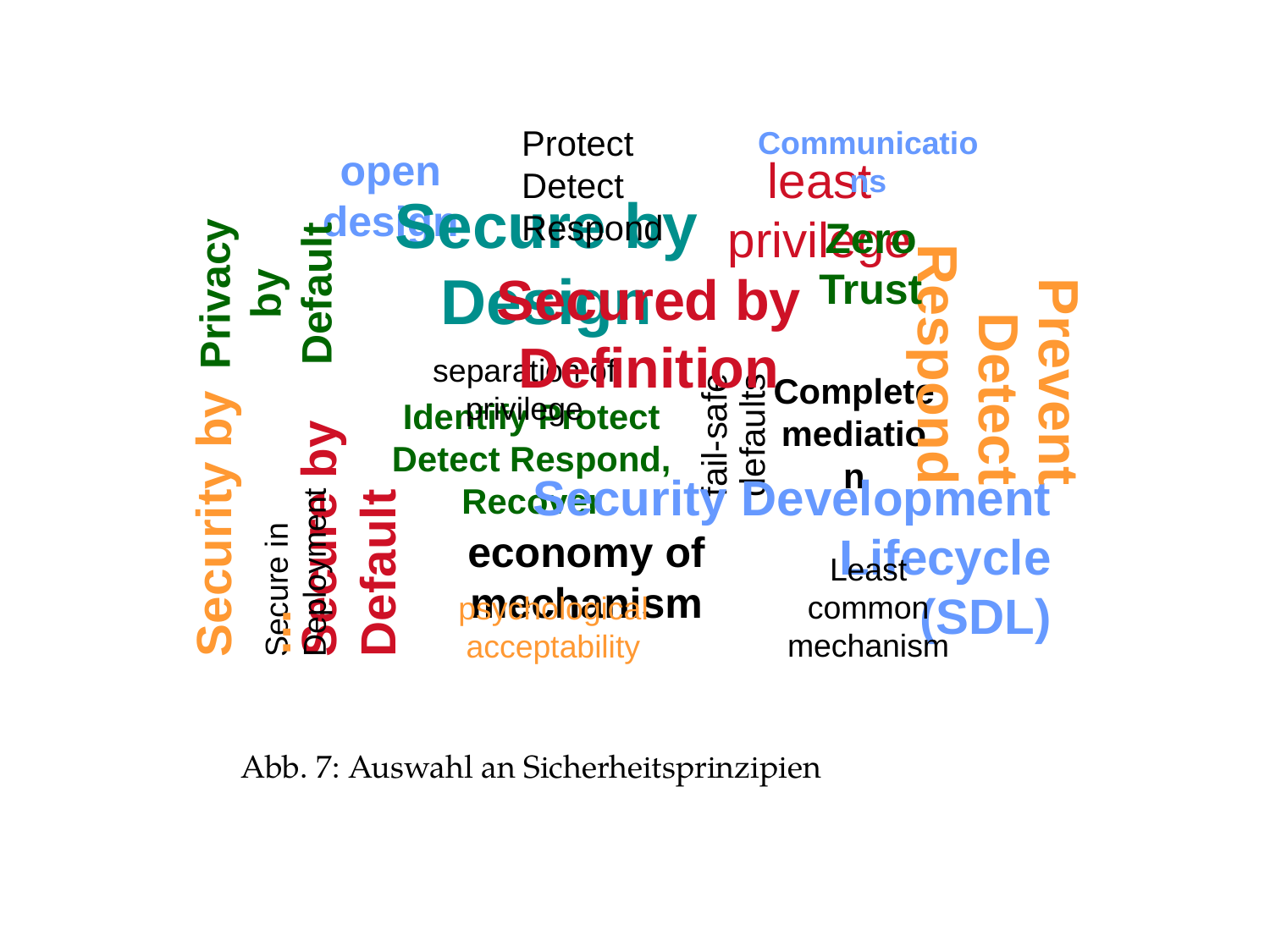

Protect Detect
Respond
Communications
open design
least privilege
Secure by Design
Zero Trust
Privacy by Default
Prevent Detect Respond
Secured by Definition
separation of privilege
Complete
mediation
fail-safe defaults
Identify Protect Detect Respond, Recover
Secure by Default
Security by …
Secure in Deployment
Security Development Lifecycle
(SDL)
economy of mechanism
Least
common mechanism
psychological acceptability
Abb. 7: Auswahl an Sicherheitsprinzipien